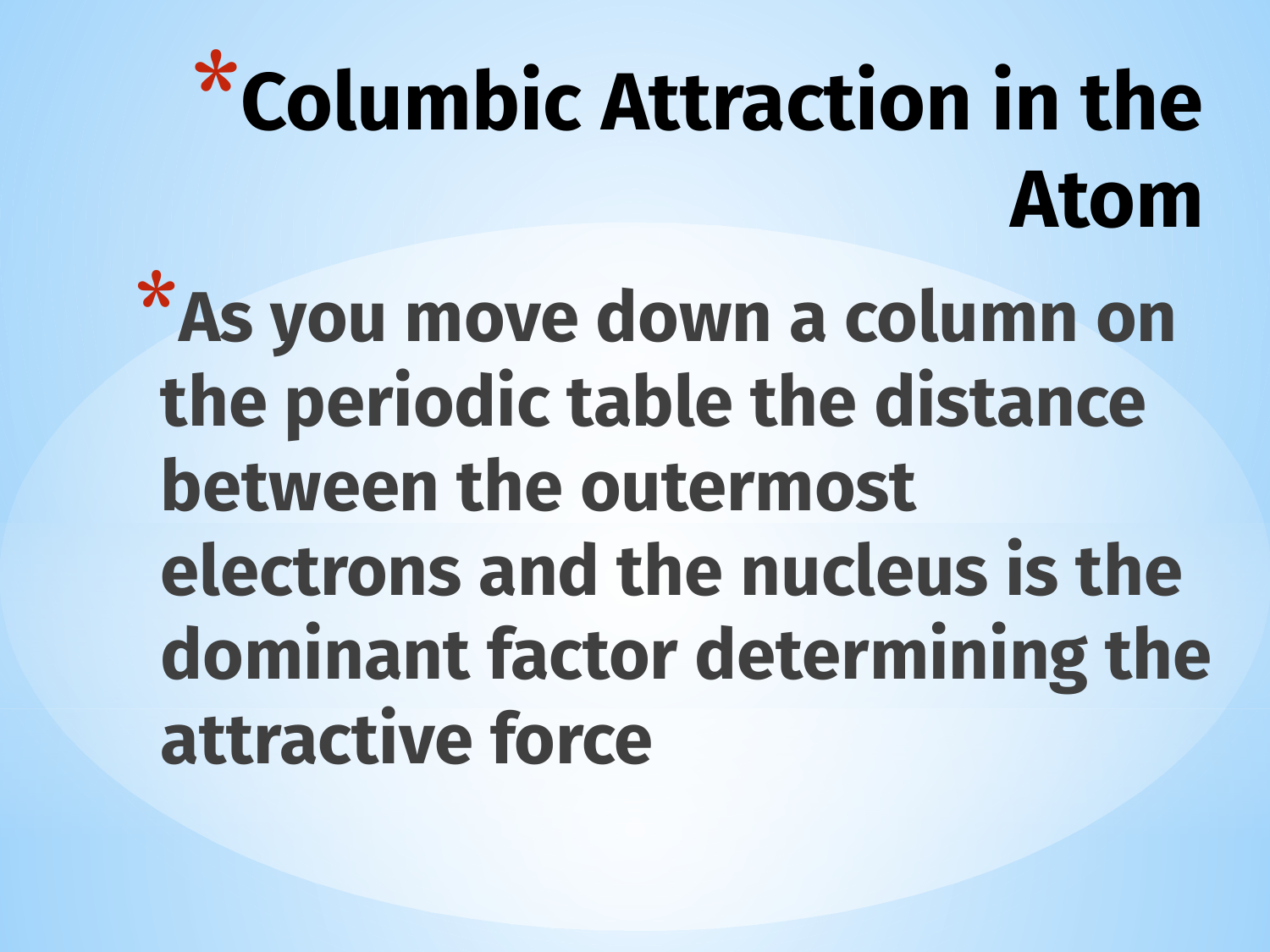

# Columbic Attraction in the Atom
As you move down a column on the periodic table the distance between the outermost electrons and the nucleus is the dominant factor determining the attractive force